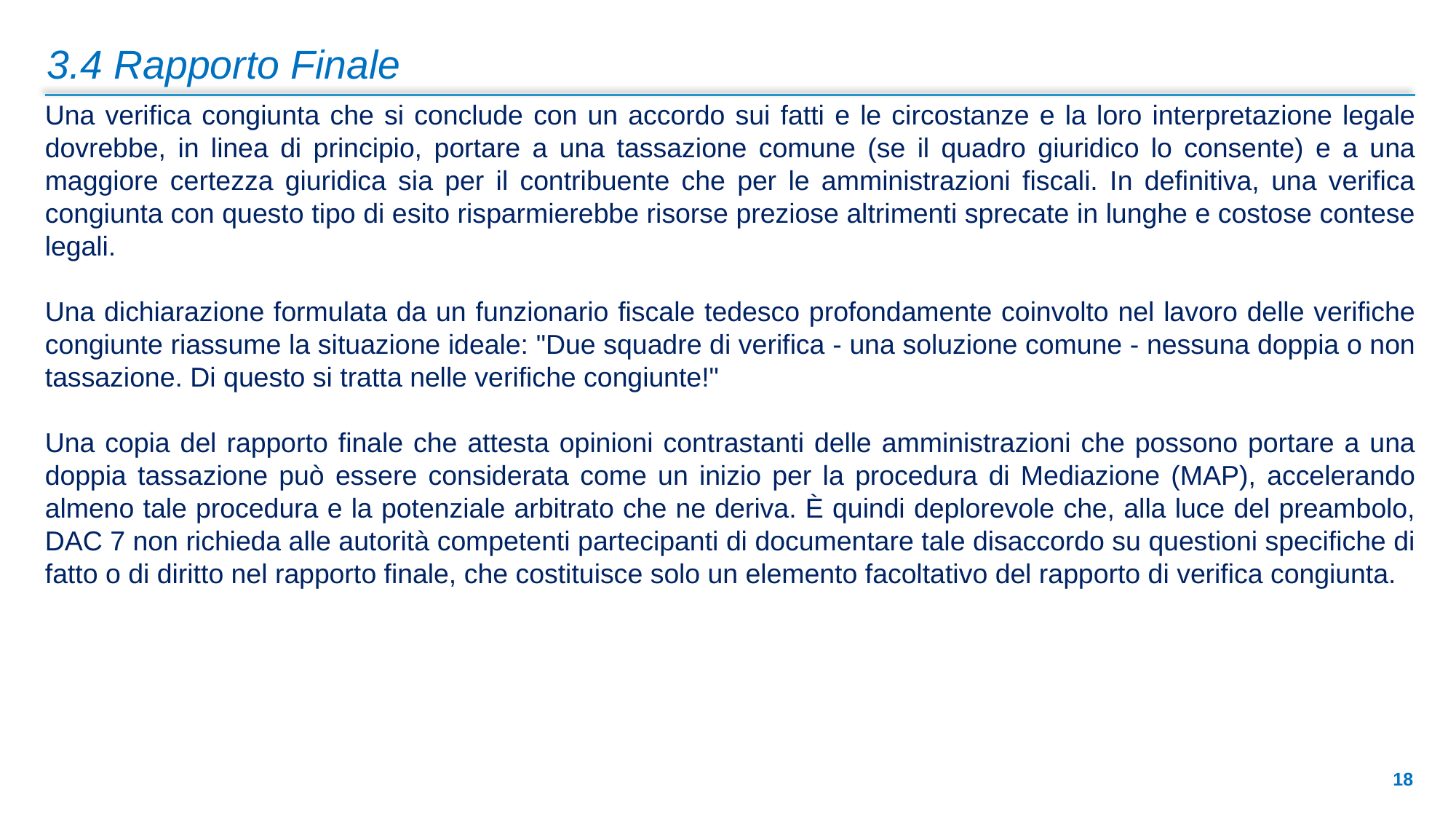

3.4 Rapporto Finale
Una verifica congiunta che si conclude con un accordo sui fatti e le circostanze e la loro interpretazione legale dovrebbe, in linea di principio, portare a una tassazione comune (se il quadro giuridico lo consente) e a una maggiore certezza giuridica sia per il contribuente che per le amministrazioni fiscali. In definitiva, una verifica congiunta con questo tipo di esito risparmierebbe risorse preziose altrimenti sprecate in lunghe e costose contese legali.

Una dichiarazione formulata da un funzionario fiscale tedesco profondamente coinvolto nel lavoro delle verifiche congiunte riassume la situazione ideale: "Due squadre di verifica - una soluzione comune - nessuna doppia o non tassazione. Di questo si tratta nelle verifiche congiunte!"

Una copia del rapporto finale che attesta opinioni contrastanti delle amministrazioni che possono portare a una doppia tassazione può essere considerata come un inizio per la procedura di Mediazione (MAP), accelerando almeno tale procedura e la potenziale arbitrato che ne deriva. È quindi deplorevole che, alla luce del preambolo, DAC 7 non richieda alle autorità competenti partecipanti di documentare tale disaccordo su questioni specifiche di fatto o di diritto nel rapporto finale, che costituisce solo un elemento facoltativo del rapporto di verifica congiunta.
18